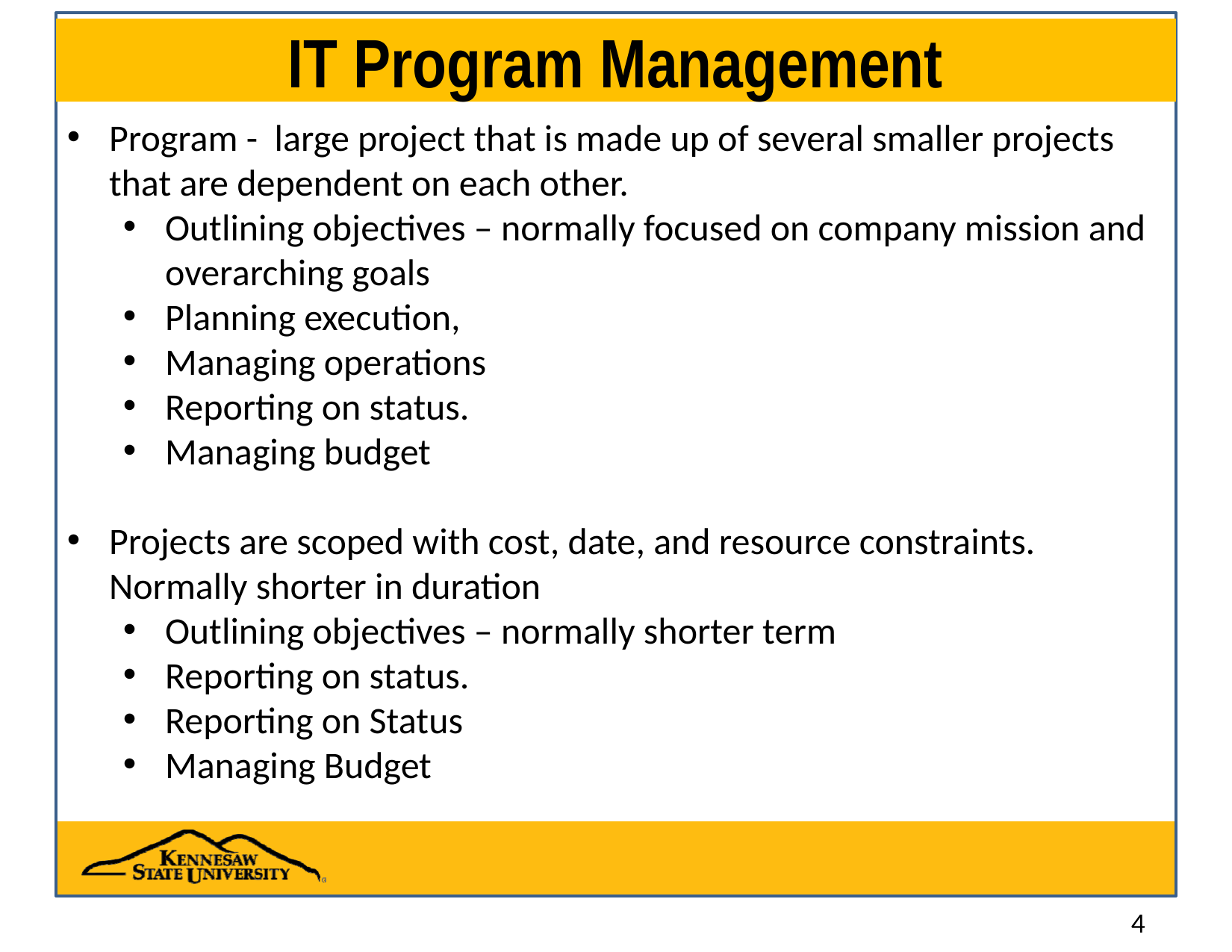

# IT Program Management
Program -  large project that is made up of several smaller projects that are dependent on each other.
Outlining objectives – normally focused on company mission and overarching goals
Planning execution,
Managing operations
Reporting on status.
Managing budget

Projects are scoped with cost, date, and resource constraints. Normally shorter in duration
Outlining objectives – normally shorter term
Reporting on status.
Reporting on Status
Managing Budget